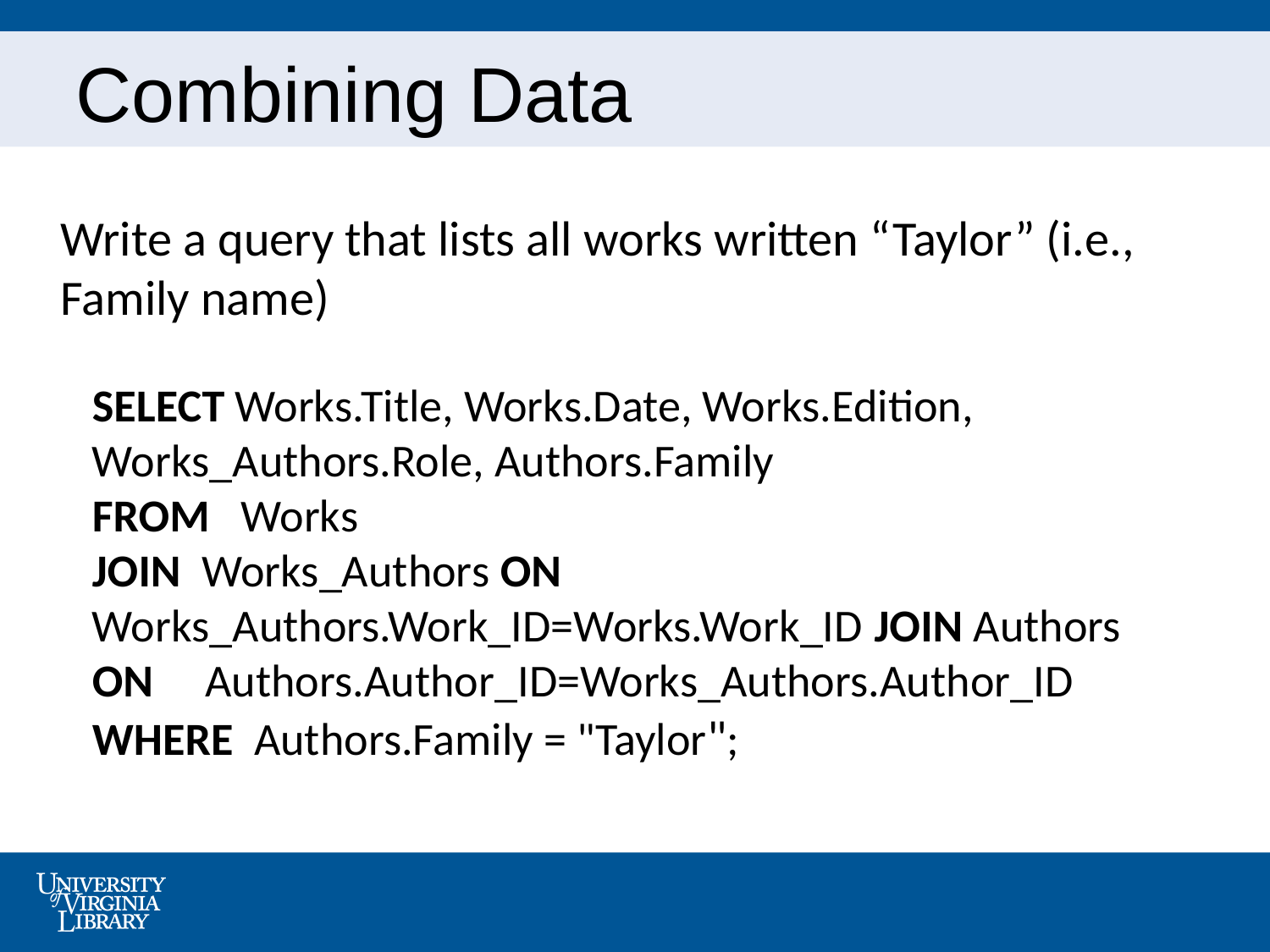

# Combining Data

Write a query that lists all works written “Taylor” (i.e., Family name)
SELECT Works.Title, Works.Date, Works.Edition, Works_Authors.Role, Authors.Family
FROM   Works
JOIN  Works_Authors ON Works_Authors.Work_ID=Works.Work_ID JOIN Authors
ON     Authors.Author_ID=Works_Authors.Author_ID
WHERE  Authors.Family = "Taylor";